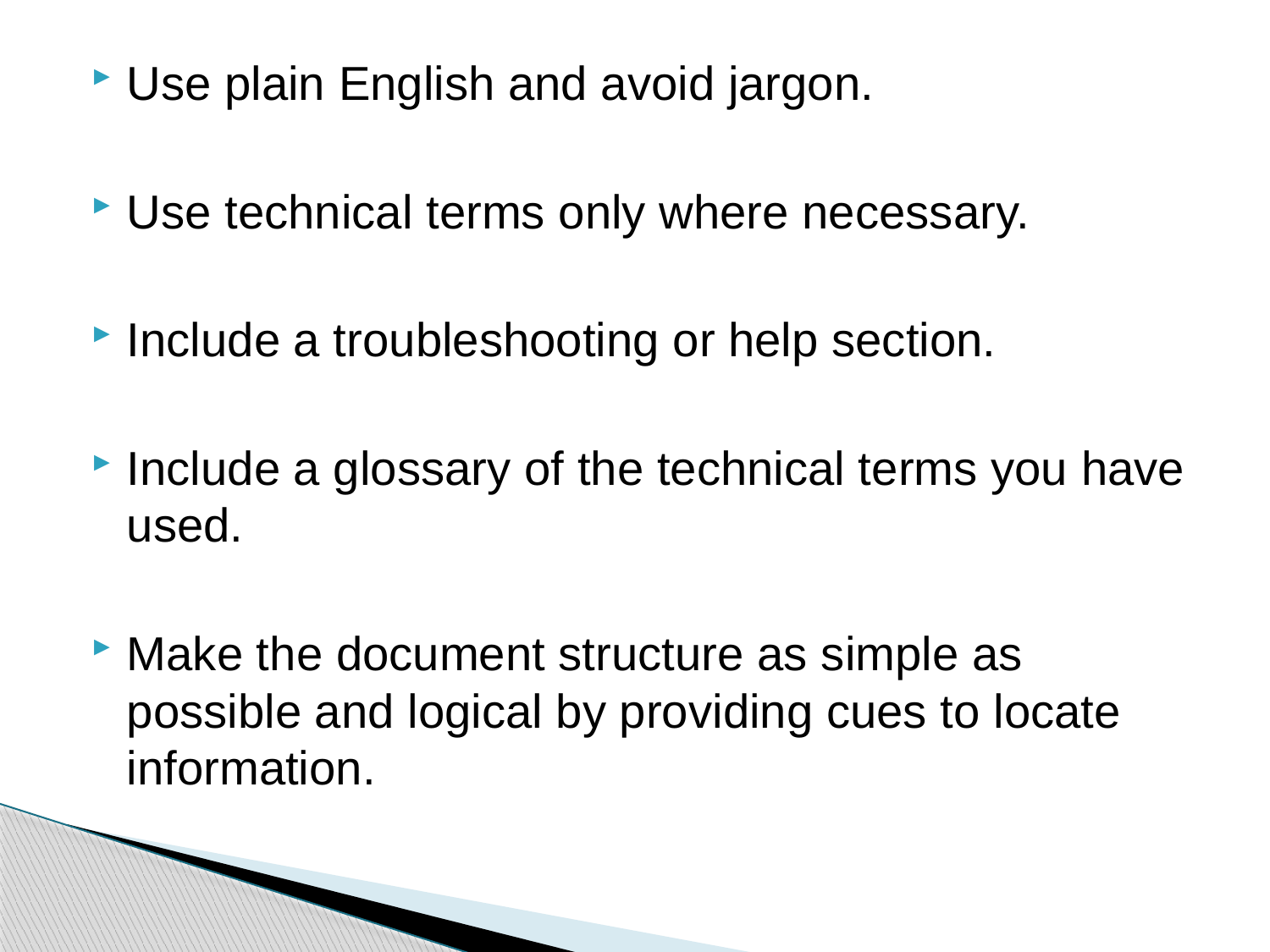

Use plain English and avoid jargon.

Use technical terms only where necessary.

Include a troubleshooting or help section.

Include a glossary of the technical terms you have used.

Make the document structure as simple as possible and logical by providing cues to locate information.